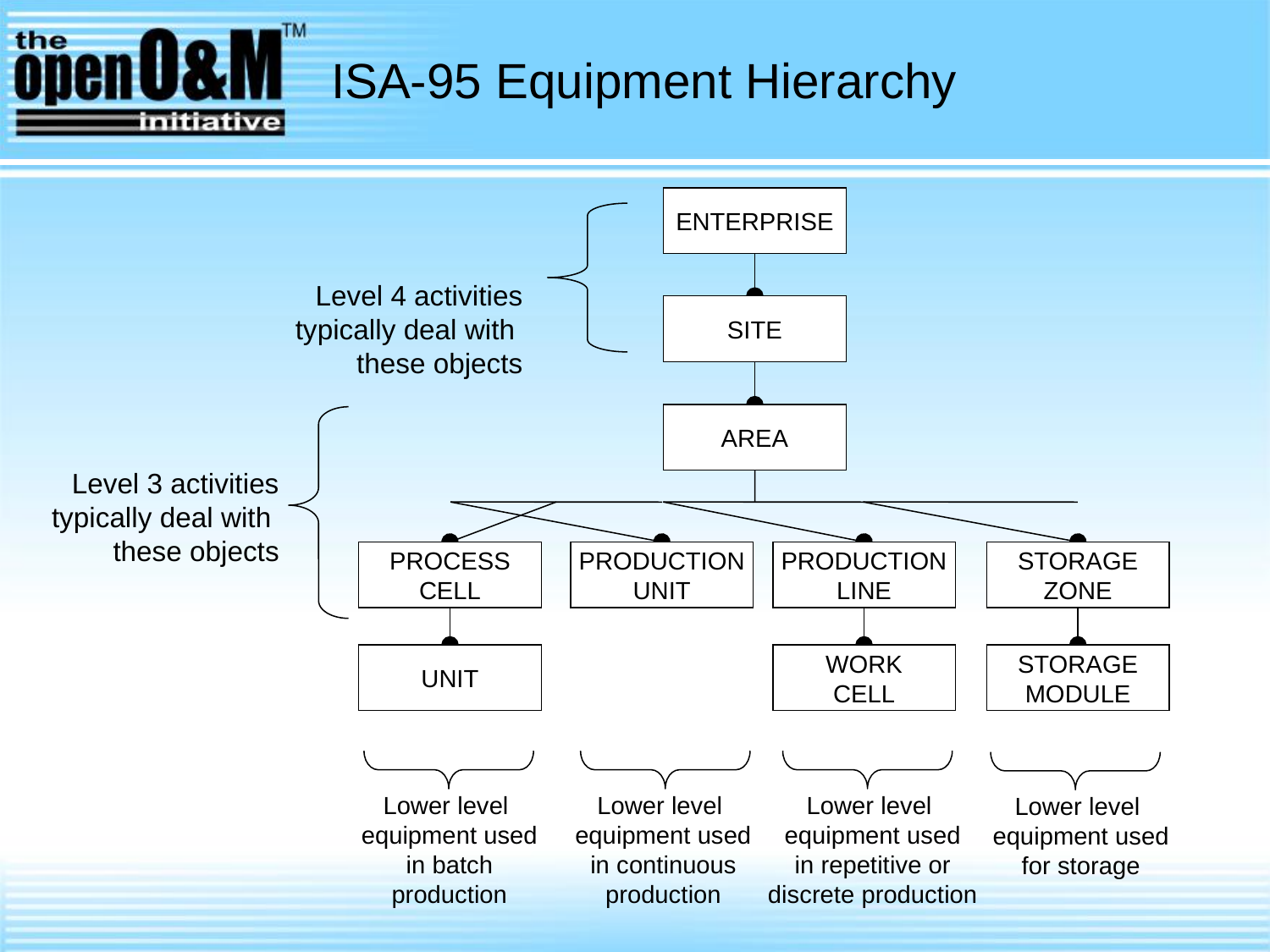

# ISA-95 Equipment Hierarchy
ENTERPRISE

Level 4 activities
typically deal with
these objects
SITE
AREA

Level 3 activities
typically deal with
these objects

PROCESS
CELL
PRODUCTION
UNIT
PRODUCTION
LINE
STORAGE
ZONE
UNIT
WORK
CELL
STORAGE
MODULE

Lower level
equipment used
in batch
production
Lower level
equipment used
in continuous
production
Lower level
equipment used
in repetitive or
discrete production
Lower level
equipment used
for storage